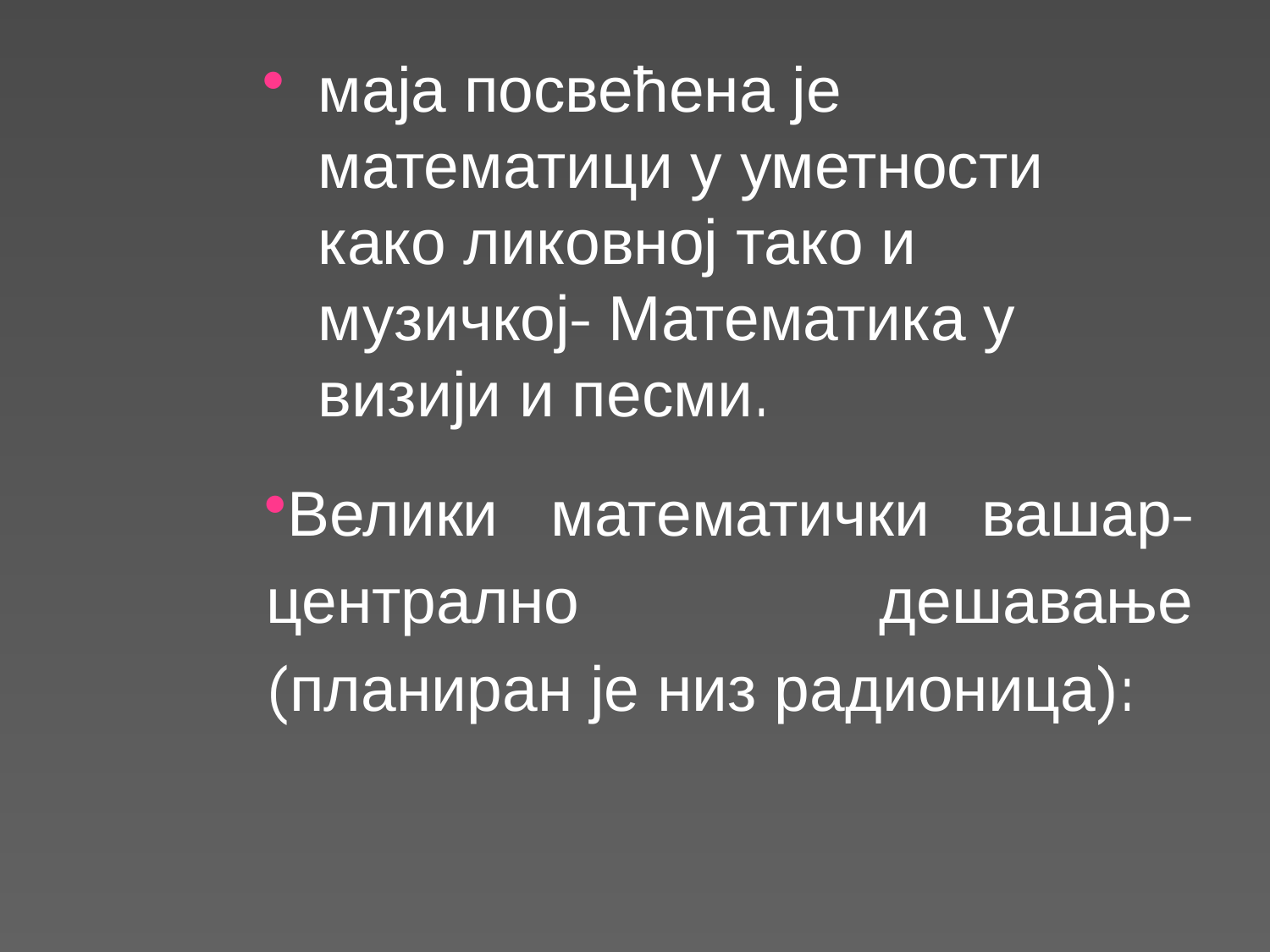

# Четврта недеља маја
маја посвећена је математици у уметности како ликовној тако и музичкој- Математика у визији и песми.
Велики математички вашар-централно дешавање (планиран је низ радионица):